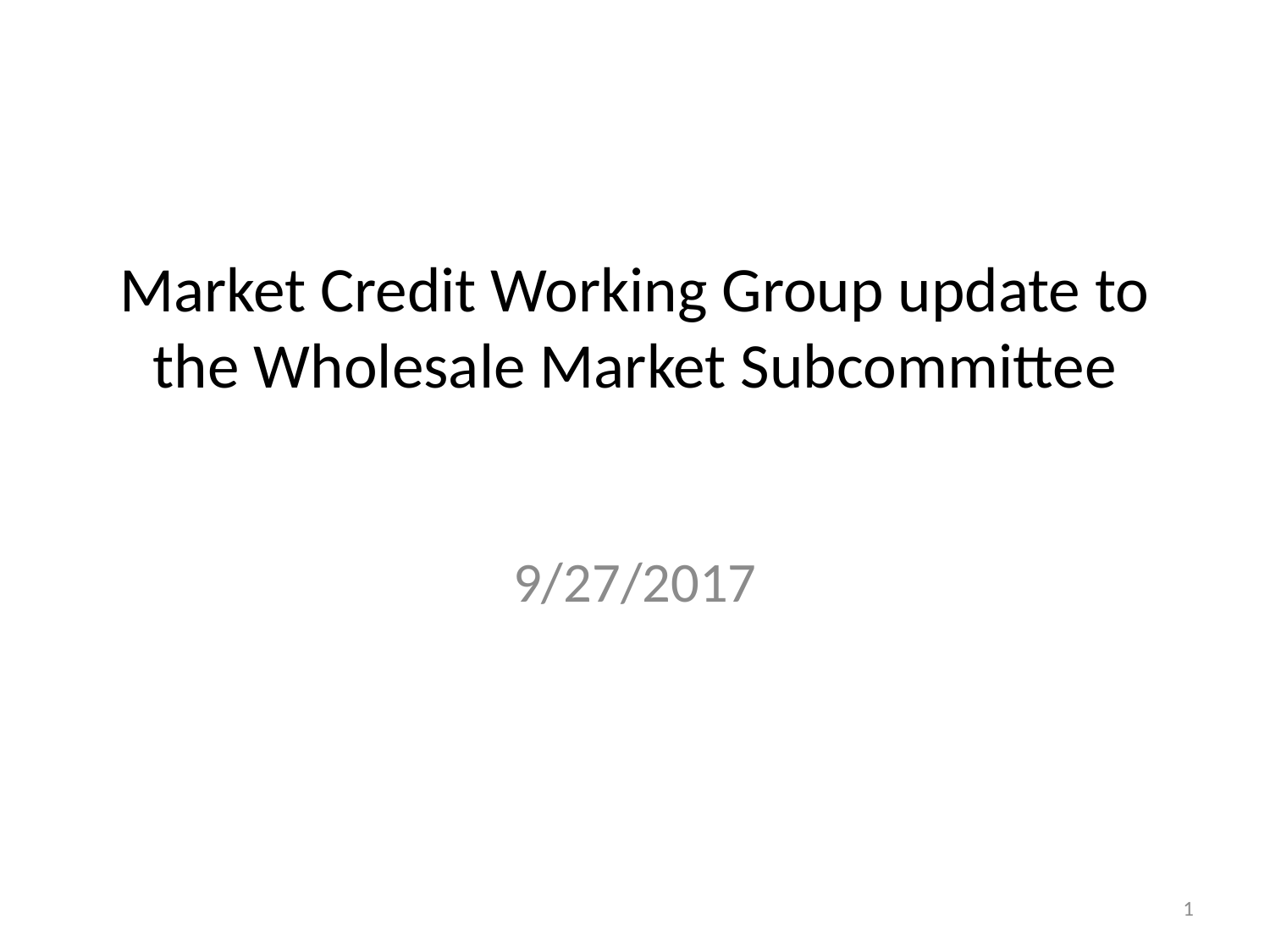

# Market Credit Working Group update to the Wholesale Market Subcommittee
9/27/2017
1